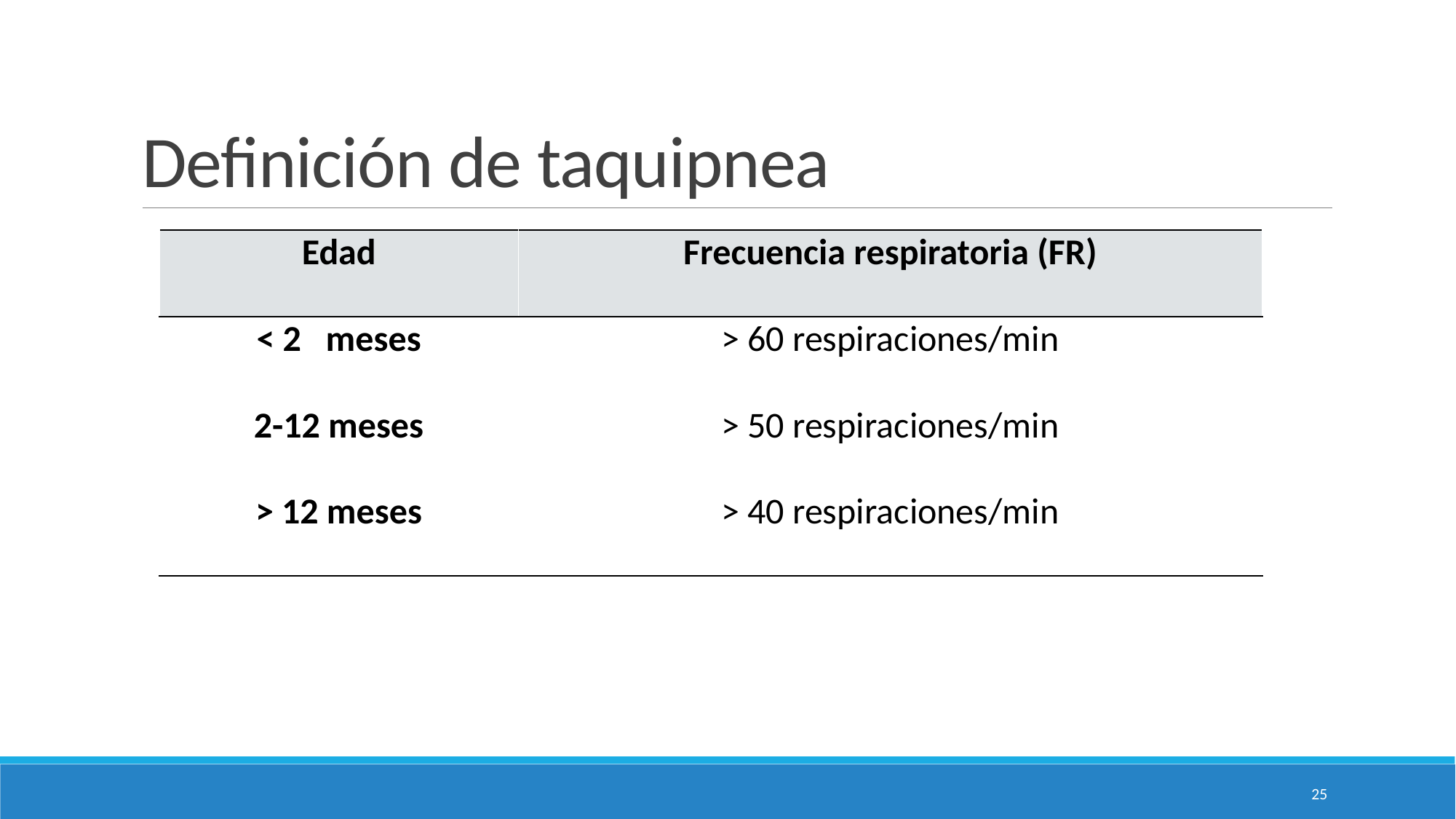

# Definición de taquipnea
| Edad | Frecuencia respiratoria (FR) |
| --- | --- |
| < 2 meses | > 60 respiraciones/min |
| 2-12 meses | > 50 respiraciones/min |
| > 12 meses | > 40 respiraciones/min |
25